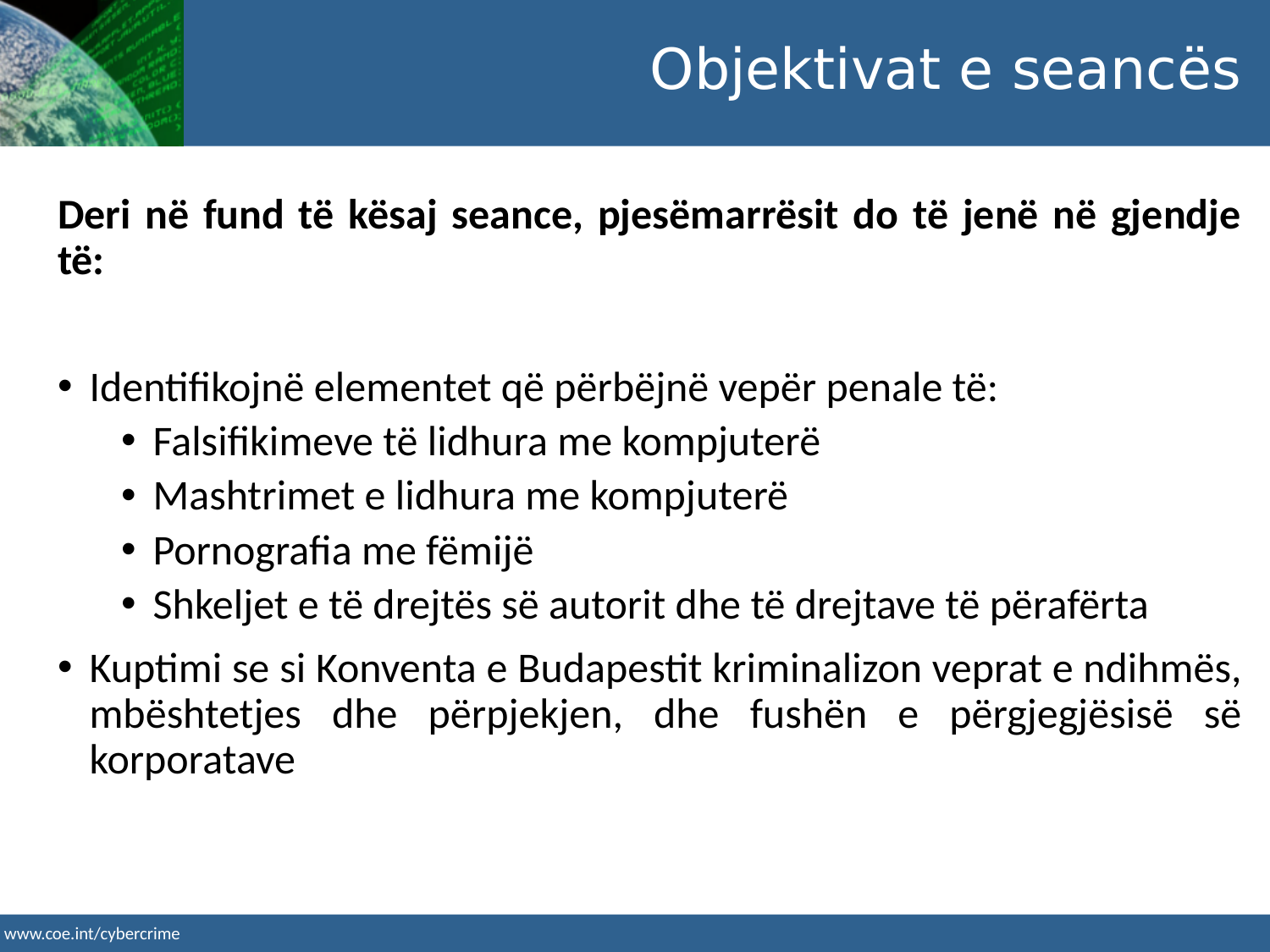

Objektivat e seancës
Deri në fund të kësaj seance, pjesëmarrësit do të jenë në gjendje të:

Identifikojnë elementet që përbëjnë vepër penale të:
Falsifikimeve të lidhura me kompjuterë
Mashtrimet e lidhura me kompjuterë
Pornografia me fëmijë
Shkeljet e të drejtës së autorit dhe të drejtave të përafërta
Kuptimi se si Konventa e Budapestit kriminalizon veprat e ndihmës, mbështetjes dhe përpjekjen, dhe fushën e përgjegjësisë së korporatave